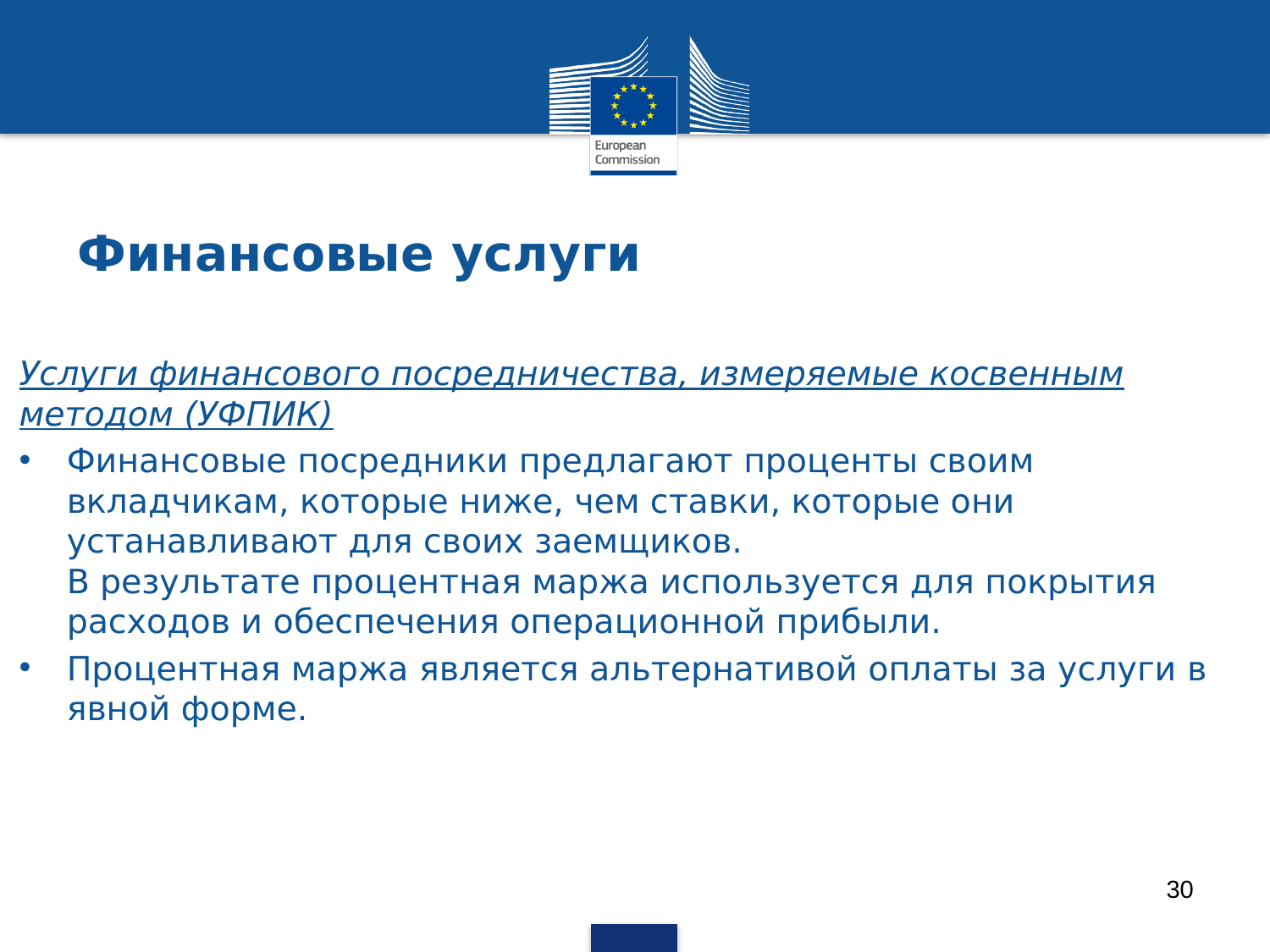

# Финансовые услуги
Услуги финансового посредничества, измеряемые косвенным методом (УФПИК)
Финансовые посредники предлагают проценты своим вкладчикам, которые ниже, чем ставки, которые они устанавливают для своих заемщиков.
В результате процентная маржа используется для покрытия расходов и обеспечения операционной прибыли.
Процентная маржа является альтернативой оплаты за услуги в явной форме.
30